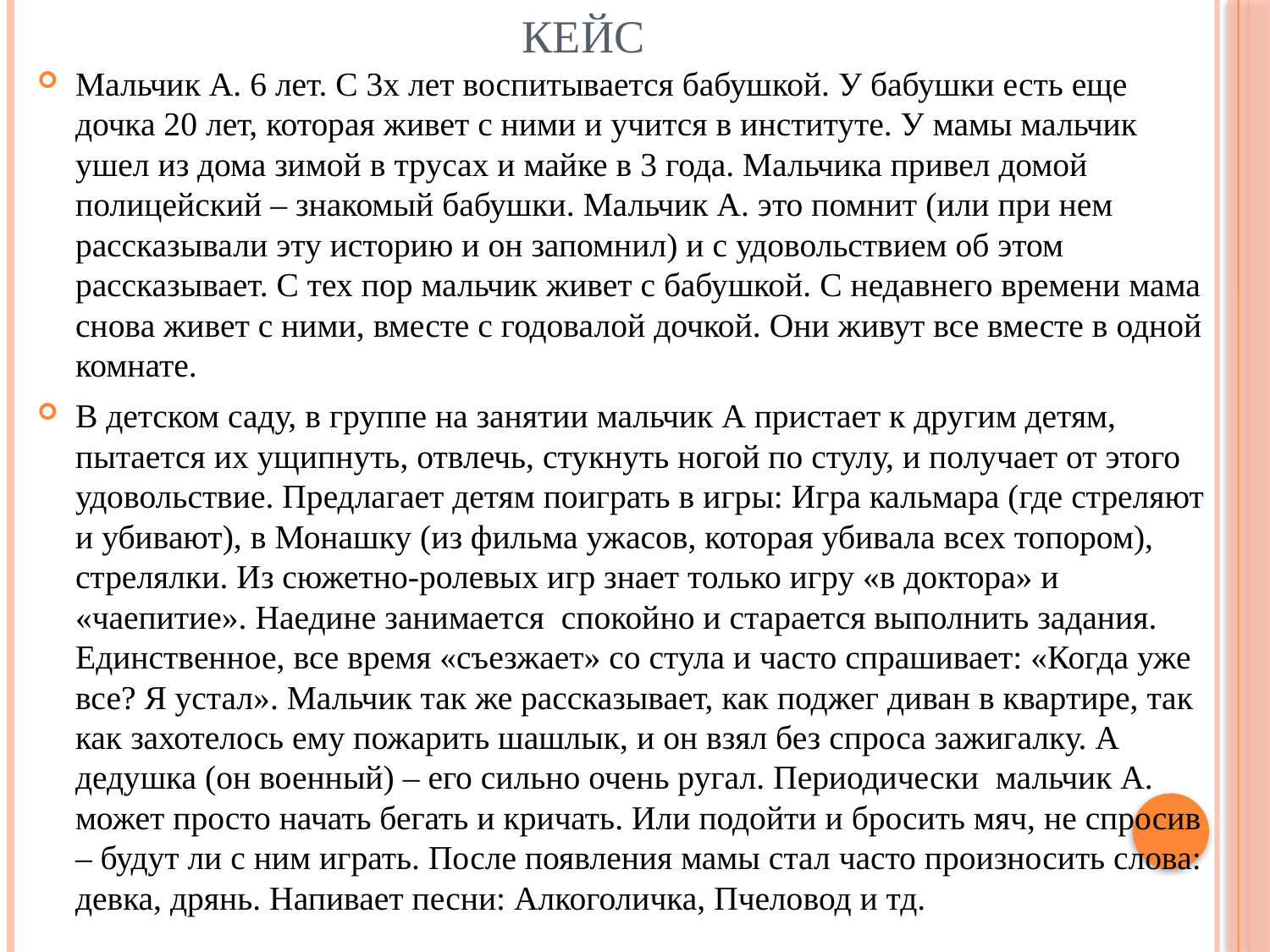

# Кейс
Мальчик А. 6 лет. С 3х лет воспитывается бабушкой. У бабушки есть еще дочка 20 лет, которая живет с ними и учится в институте. У мамы мальчик ушел из дома зимой в трусах и майке в 3 года. Мальчика привел домой полицейский – знакомый бабушки. Мальчик А. это помнит (или при нем рассказывали эту историю и он запомнил) и с удовольствием об этом рассказывает. С тех пор мальчик живет с бабушкой. С недавнего времени мама снова живет с ними, вместе с годовалой дочкой. Они живут все вместе в одной комнате.
В детском саду, в группе на занятии мальчик А пристает к другим детям, пытается их ущипнуть, отвлечь, стукнуть ногой по стулу, и получает от этого удовольствие. Предлагает детям поиграть в игры: Игра кальмара (где стреляют и убивают), в Монашку (из фильма ужасов, которая убивала всех топором), стрелялки. Из сюжетно-ролевых игр знает только игру «в доктора» и «чаепитие». Наедине занимается  спокойно и старается выполнить задания. Единственное, все время «съезжает» со стула и часто спрашивает: «Когда уже все? Я устал». Мальчик так же рассказывает, как поджег диван в квартире, так как захотелось ему пожарить шашлык, и он взял без спроса зажигалку. А дедушка (он военный) – его сильно очень ругал. Периодически  мальчик А. может просто начать бегать и кричать. Или подойти и бросить мяч, не спросив – будут ли с ним играть. После появления мамы стал часто произносить слова: девка, дрянь. Напивает песни: Алкоголичка, Пчеловод и тд.